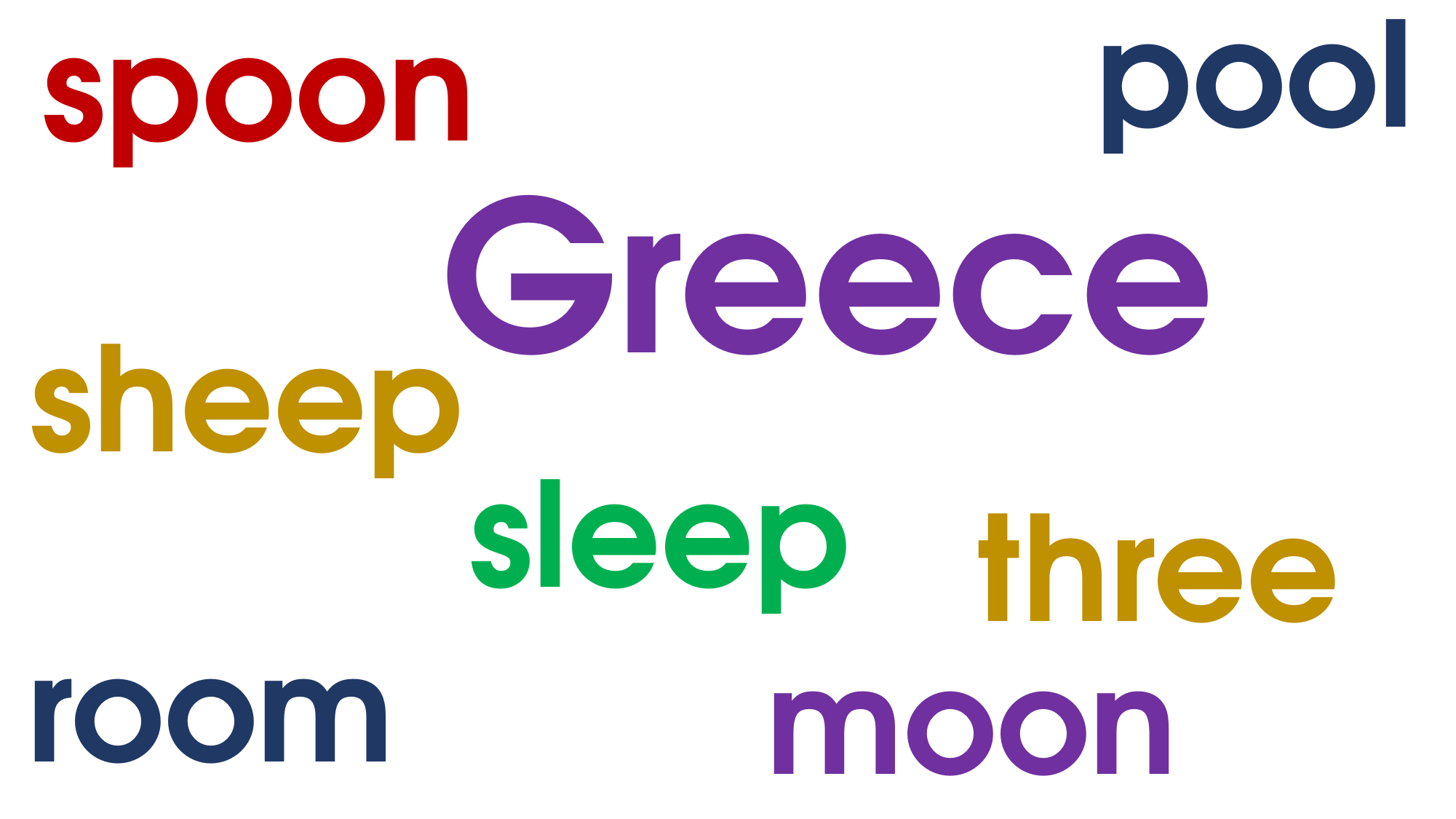

pool
spoon
Greece
sheep
sleep
three
room
moon